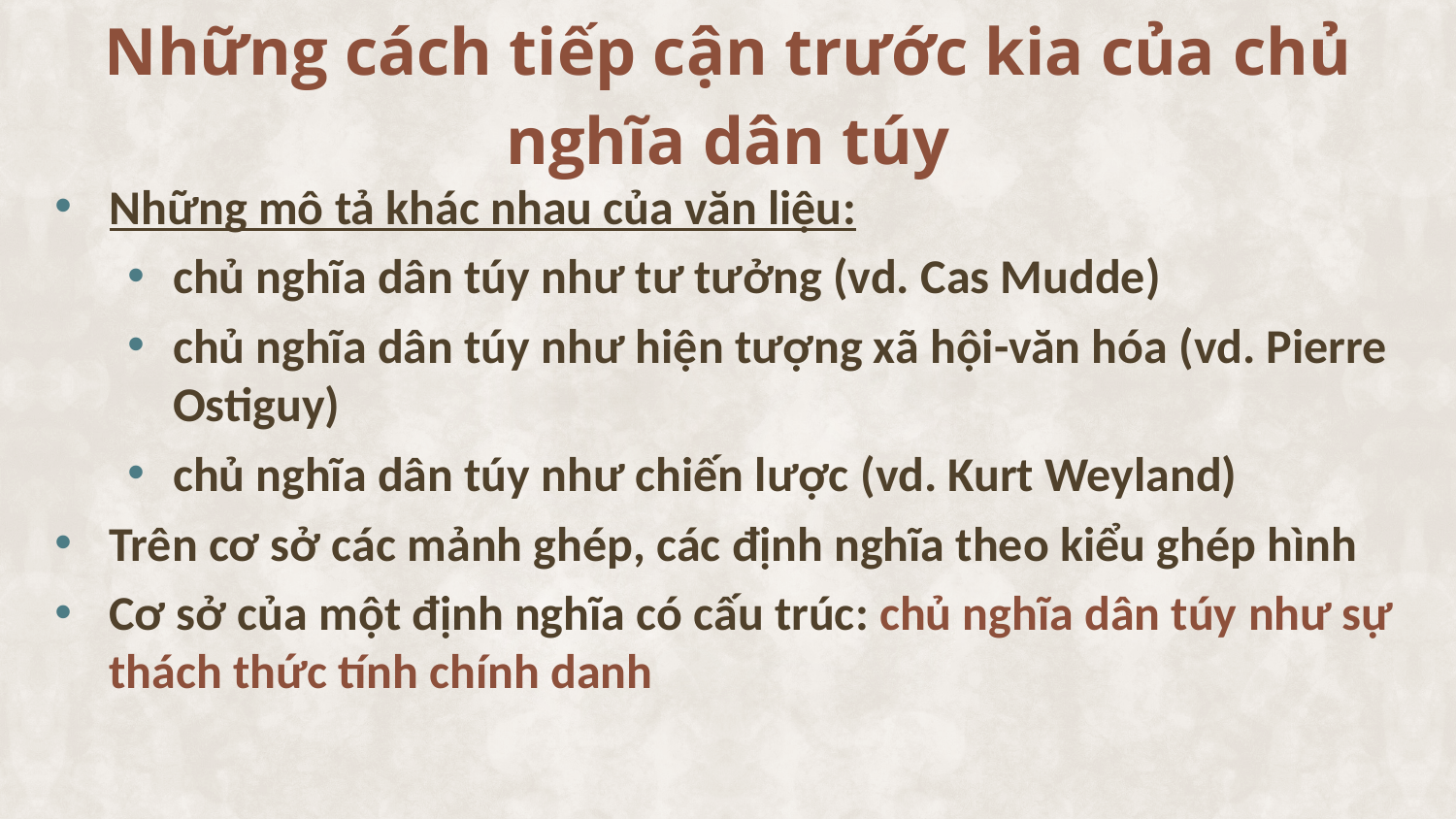

Những cách tiếp cận trước kia của chủ nghĩa dân túy
Những mô tả khác nhau của văn liệu:
chủ nghĩa dân túy như tư tưởng (vd. Cas Mudde)
chủ nghĩa dân túy như hiện tượng xã hội-văn hóa (vd. Pierre Ostiguy)
chủ nghĩa dân túy như chiến lược (vd. Kurt Weyland)
Trên cơ sở các mảnh ghép, các định nghĩa theo kiểu ghép hình
Cơ sở của một định nghĩa có cấu trúc: chủ nghĩa dân túy như sự thách thức tính chính danh